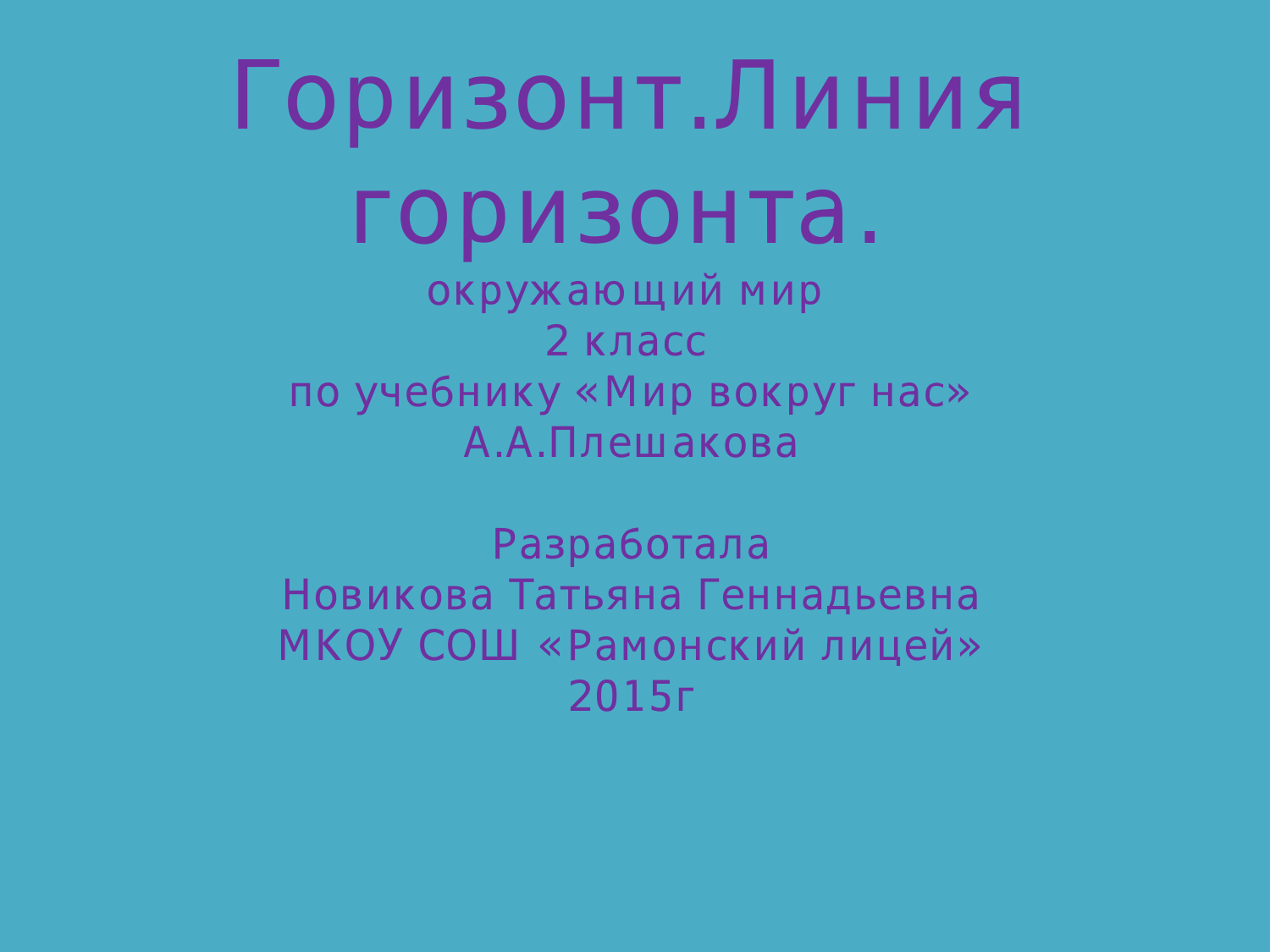

Горизонт.Линия горизонта.
окружающий мир
2 класс
по учебнику «Мир вокруг нас» А.А.Плешакова
Разработала
Новикова Татьяна Геннадьевна
МКОУ СОШ «Рамонский лицей»
2015г